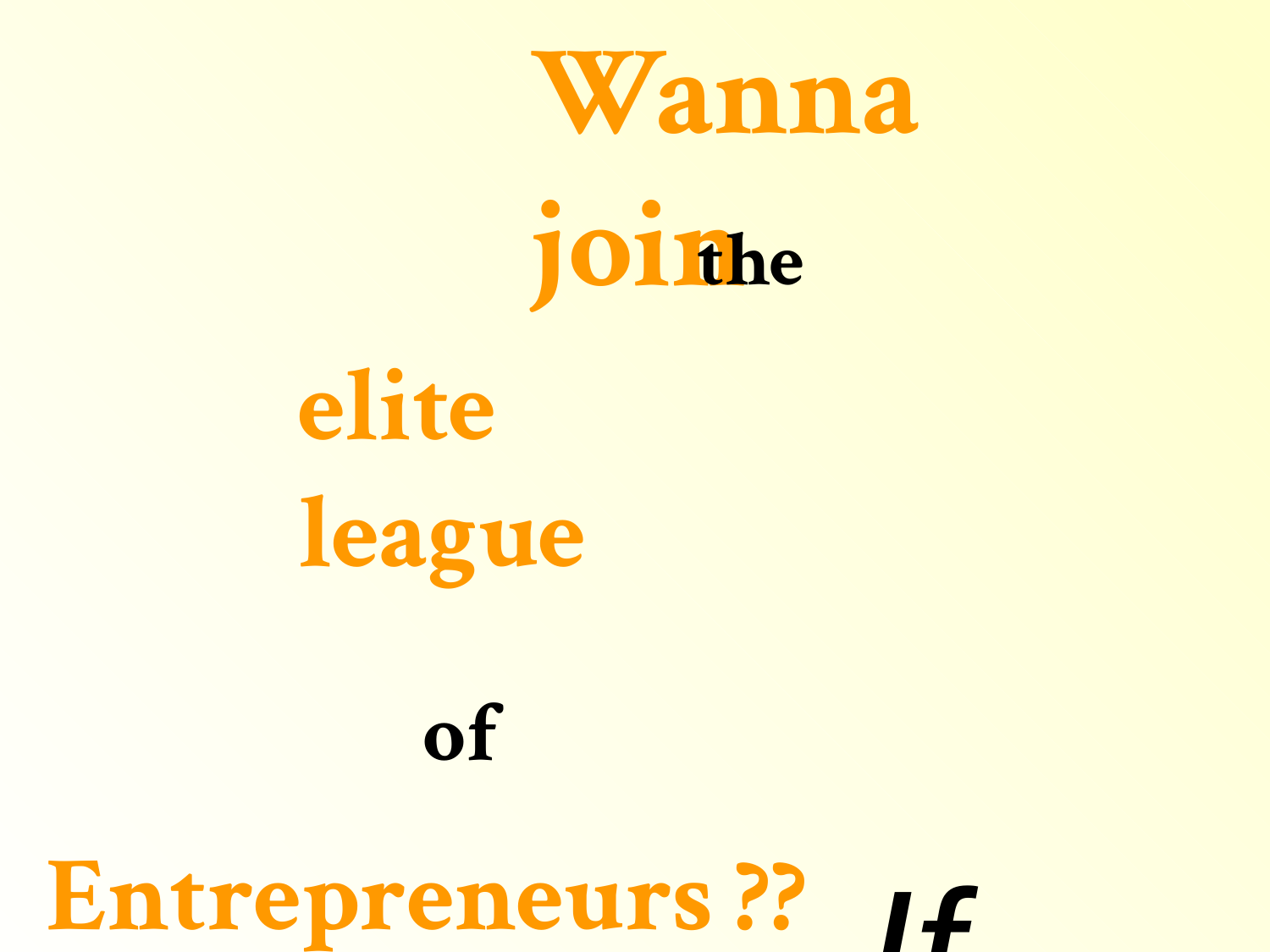

# Wanna join
the
elite league
of
Entrepreneurs ??	If so..